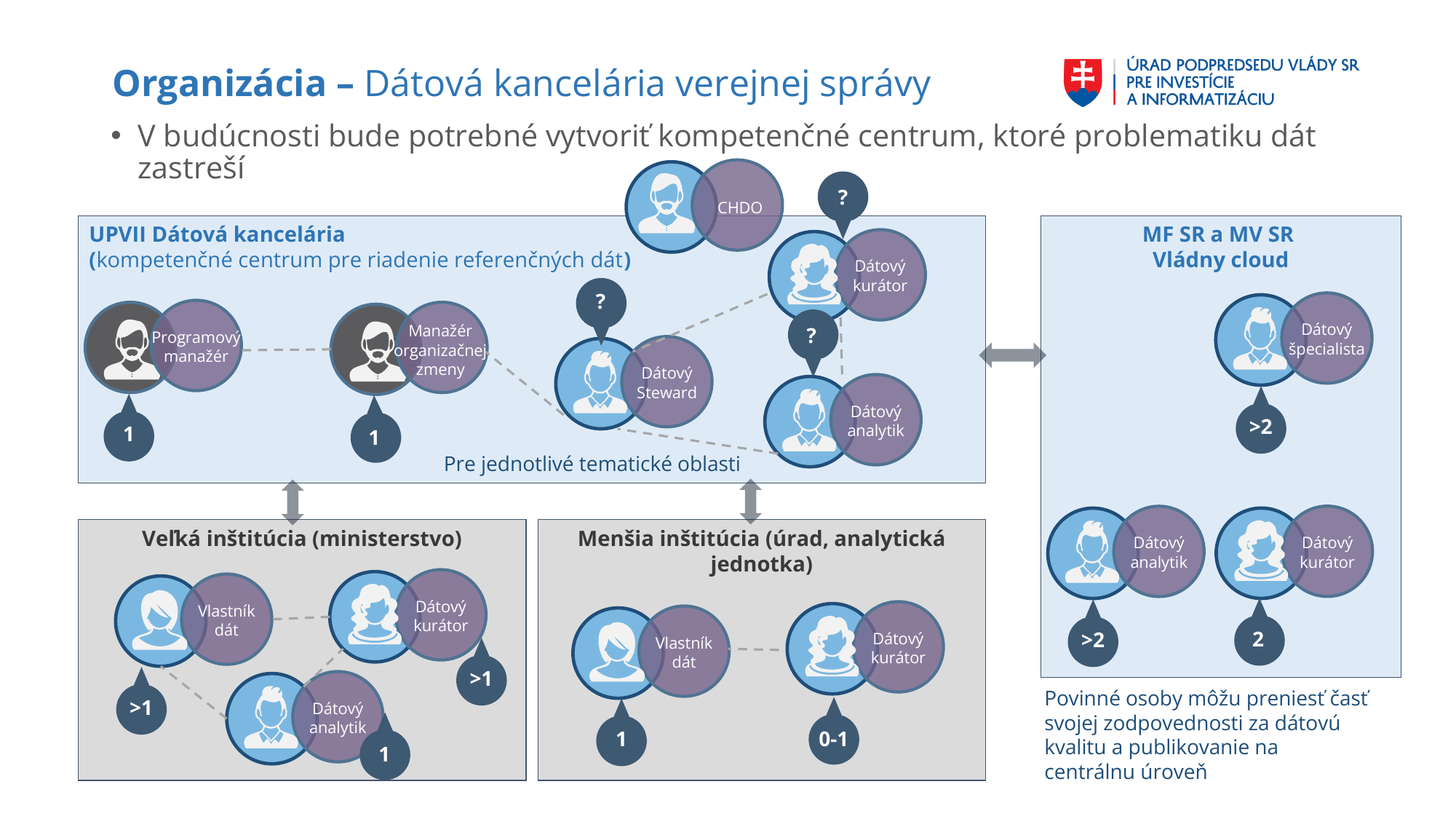

# Organizácia – Dátová kancelária verejnej správy
V budúcnosti bude potrebné vytvoriť kompetenčné centrum, ktoré problematiku dát zastreší

CHDO

?
MF SR a MV SR
Vládny cloud
UPVII Dátová kancelária
(kompetenčné centrum pre riadenie referenčných dát)

Dátový
kurátor

?

Dátový
špecialista

Programový
manažér

Manažér
organizačnej
zmeny

?

Dátový
Steward

Dátový
analytik

>2

1

1
Pre jednotlivé tematické oblasti

Dátový
kurátor

Dátový
analytik

Veľká inštitúcia (ministerstvo)
Menšia inštitúcia (úrad, analytická jednotka)

Dátový
kurátor

Vlastník
dát

2

>2

Dátový
kurátor

Vlastník
dát

>1

>1

Dátový
analytik

Povinné osoby môžu preniesť časť svojej zodpovednosti za dátovú kvalitu a publikovanie na centrálnu úroveň

0-1

1

1